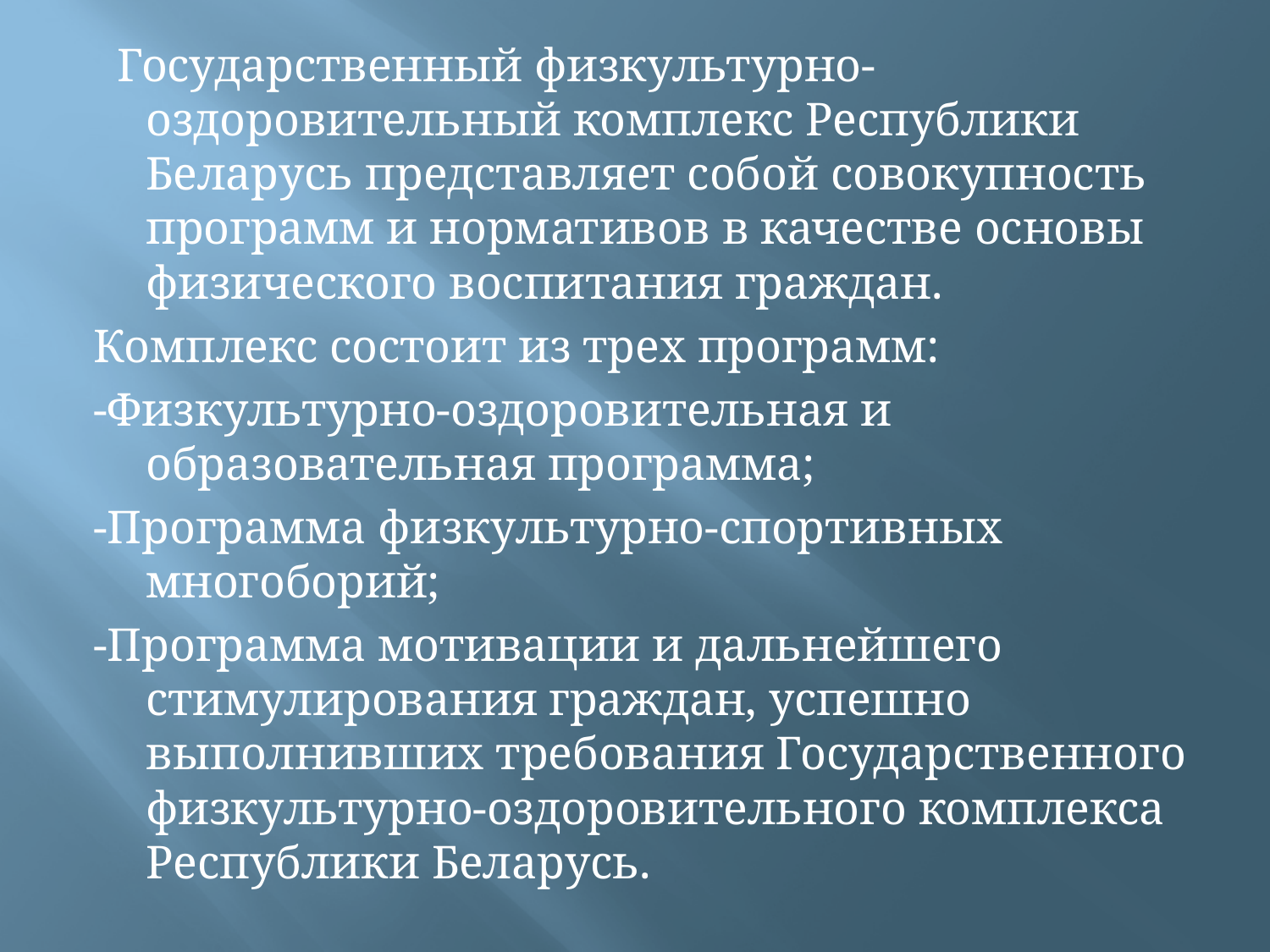

Государственный физкультурно-оздоровительный комплекс Республики Беларусь представляет собой совокупность программ и нормативов в качестве основы физического воспитания граждан.
Комплекс состоит из трех программ:
-Физкультурно-оздоровительная и образовательная программа;
-Программа физкультурно-спортивных многоборий;
-Программа мотивации и дальнейшего стимулирования граждан, успешно выполнивших требования Государственного физкультурно-оздоровительного комплекса Республики Беларусь.